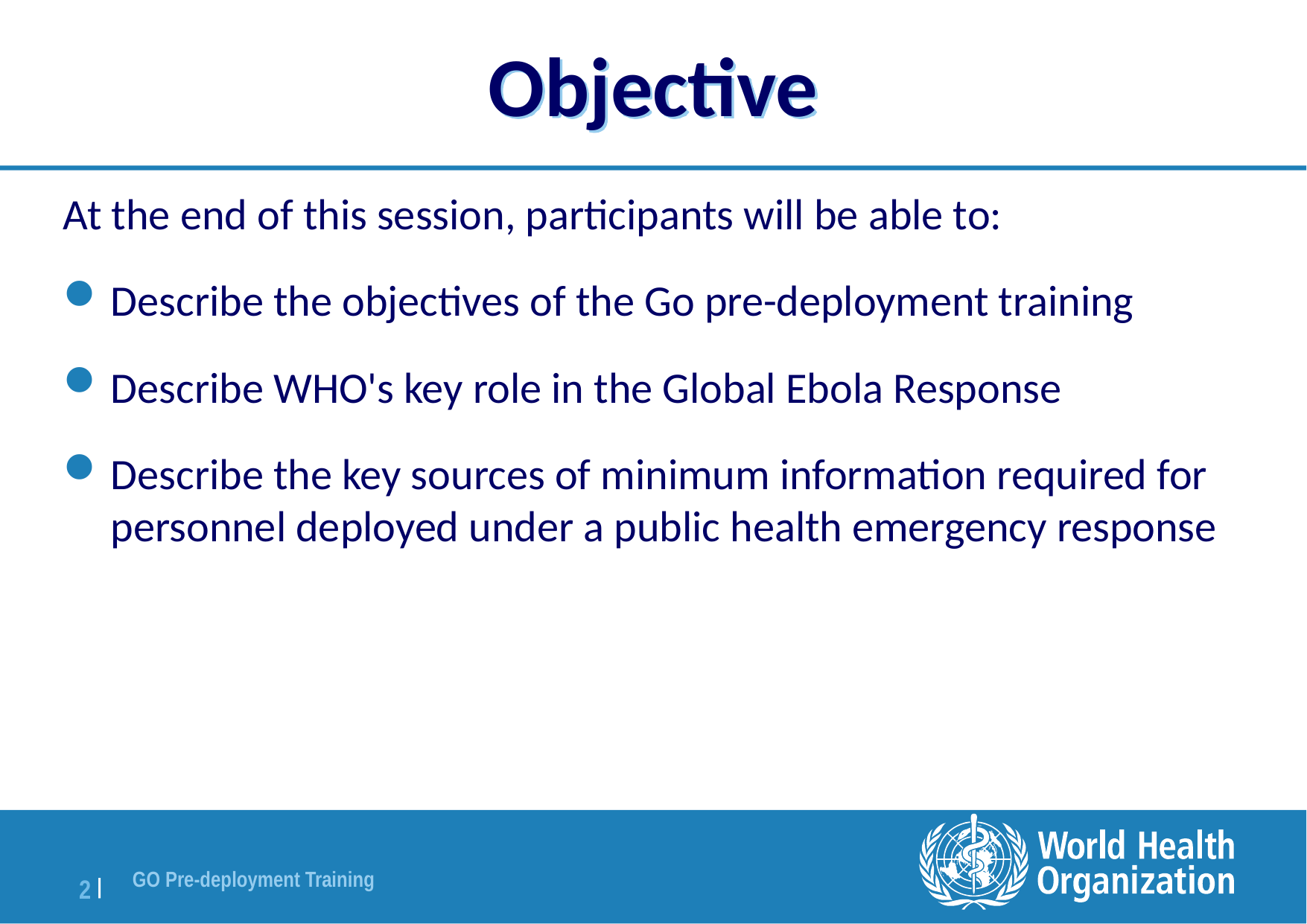

# Objective
At the end of this session, participants will be able to:
Describe the objectives of the Go pre-deployment training
Describe WHO's key role in the Global Ebola Response
Describe the key sources of minimum information required for personnel deployed under a public health emergency response